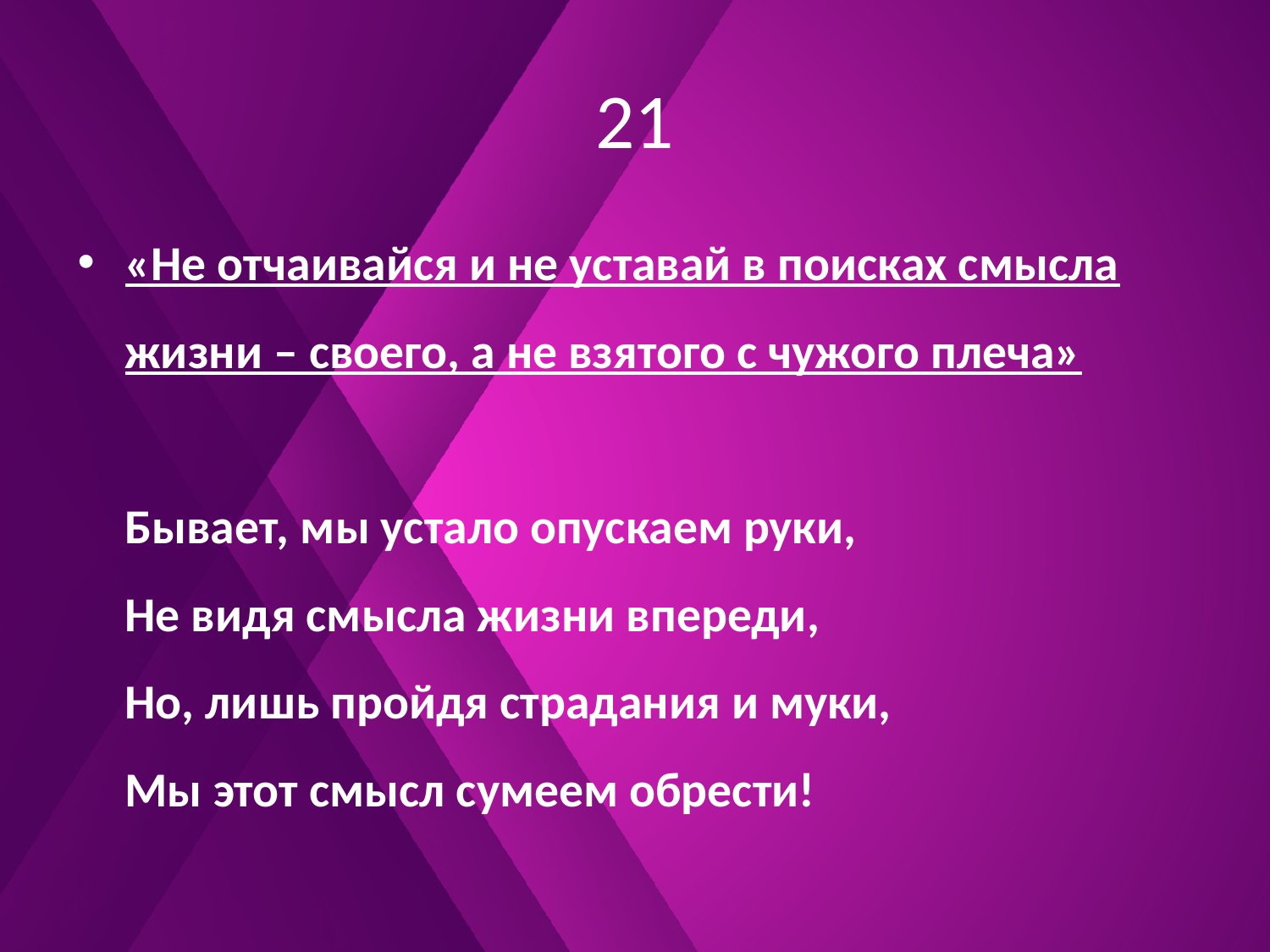

# 21
«Не отчаивайся и не уставай в поисках смысла жизни – своего, а не взятого с чужого плеча»
Бывает, мы устало опускаем руки,
Не видя смысла жизни впереди,
Но, лишь пройдя страдания и муки,
Мы этот смысл сумеем обрести!